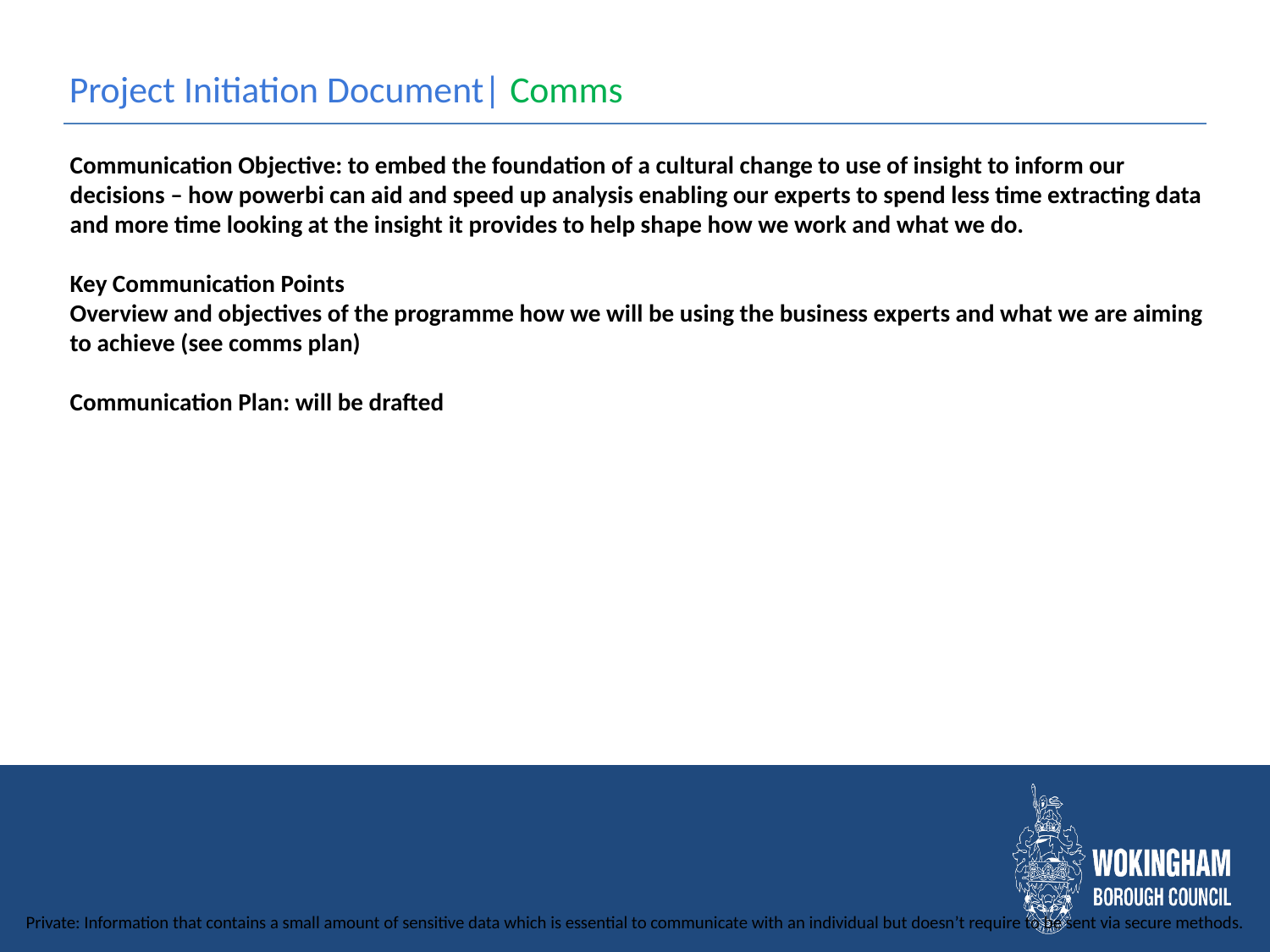

Project Initiation Document| Comms
Communication Objective: to embed the foundation of a cultural change to use of insight to inform our decisions – how powerbi can aid and speed up analysis enabling our experts to spend less time extracting data and more time looking at the insight it provides to help shape how we work and what we do.

Key Communication Points
Overview and objectives of the programme how we will be using the business experts and what we are aiming to achieve (see comms plan)

Communication Plan: will be drafted

Apprenticeships